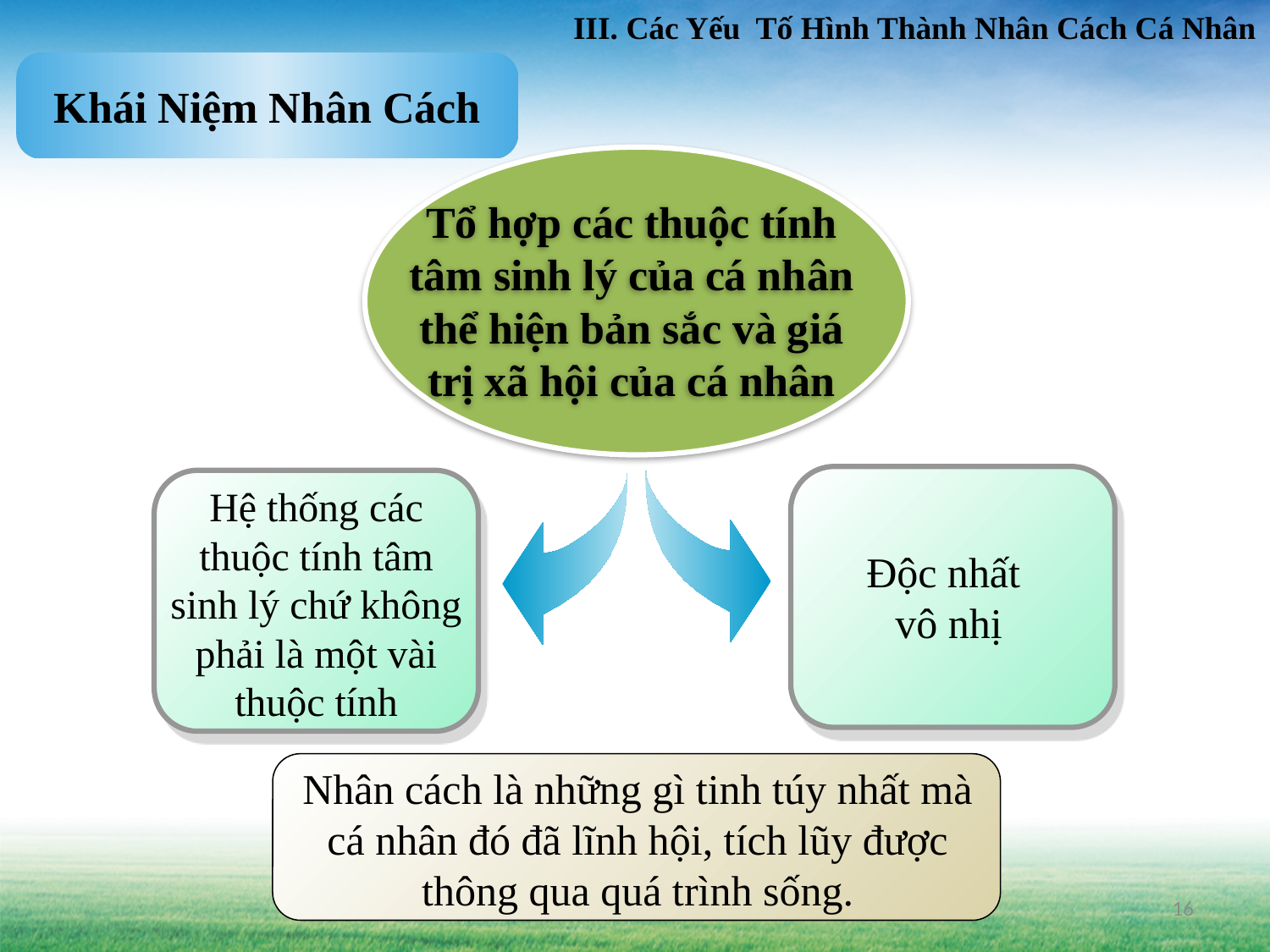

III. Các Yếu  Tố Hình Thành Nhân Cách Cá Nhân
Khái Niệm Nhân Cách

Tổ hợp các thuộc tính tâm sinh lý của cá nhân thể hiện bản sắc và giá trị xã hội của cá nhân

Độc nhất
vô nhị

Hệ thống các thuộc tính tâm sinh lý chứ không phải là một vài thuộc tính

Nhân cách là những gì tinh túy nhất mà cá nhân đó đã lĩnh hội, tích lũy được thông qua quá trình sống.
16